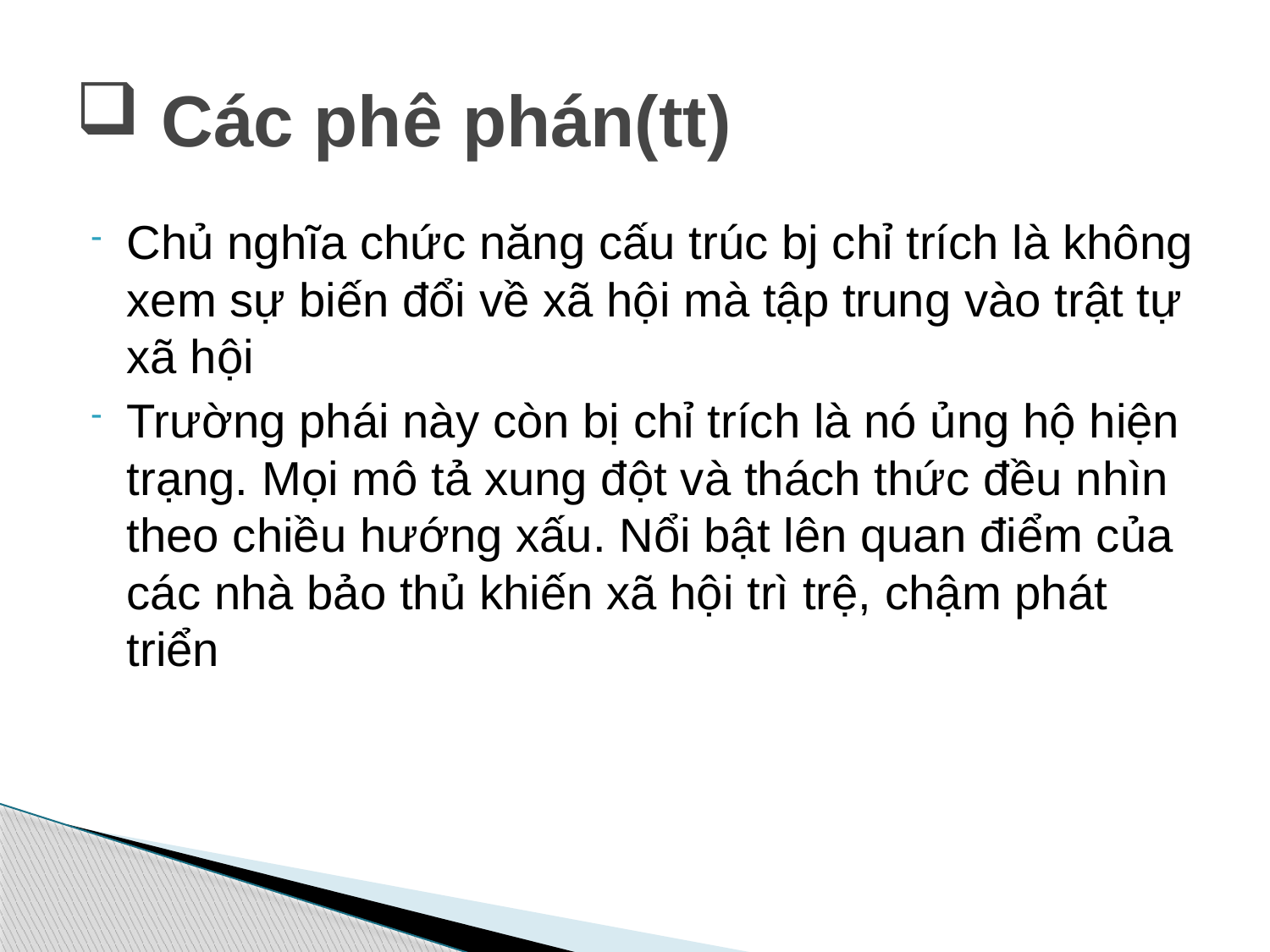

# Các phê phán(tt)
Chủ nghĩa chức năng cấu trúc bj chỉ trích là không xem sự biến đổi về xã hội mà tập trung vào trật tự xã hội
Trường phái này còn bị chỉ trích là nó ủng hộ hiện trạng. Mọi mô tả xung đột và thách thức đều nhìn theo chiều hướng xấu. Nổi bật lên quan điểm của các nhà bảo thủ khiến xã hội trì trệ, chậm phát triển